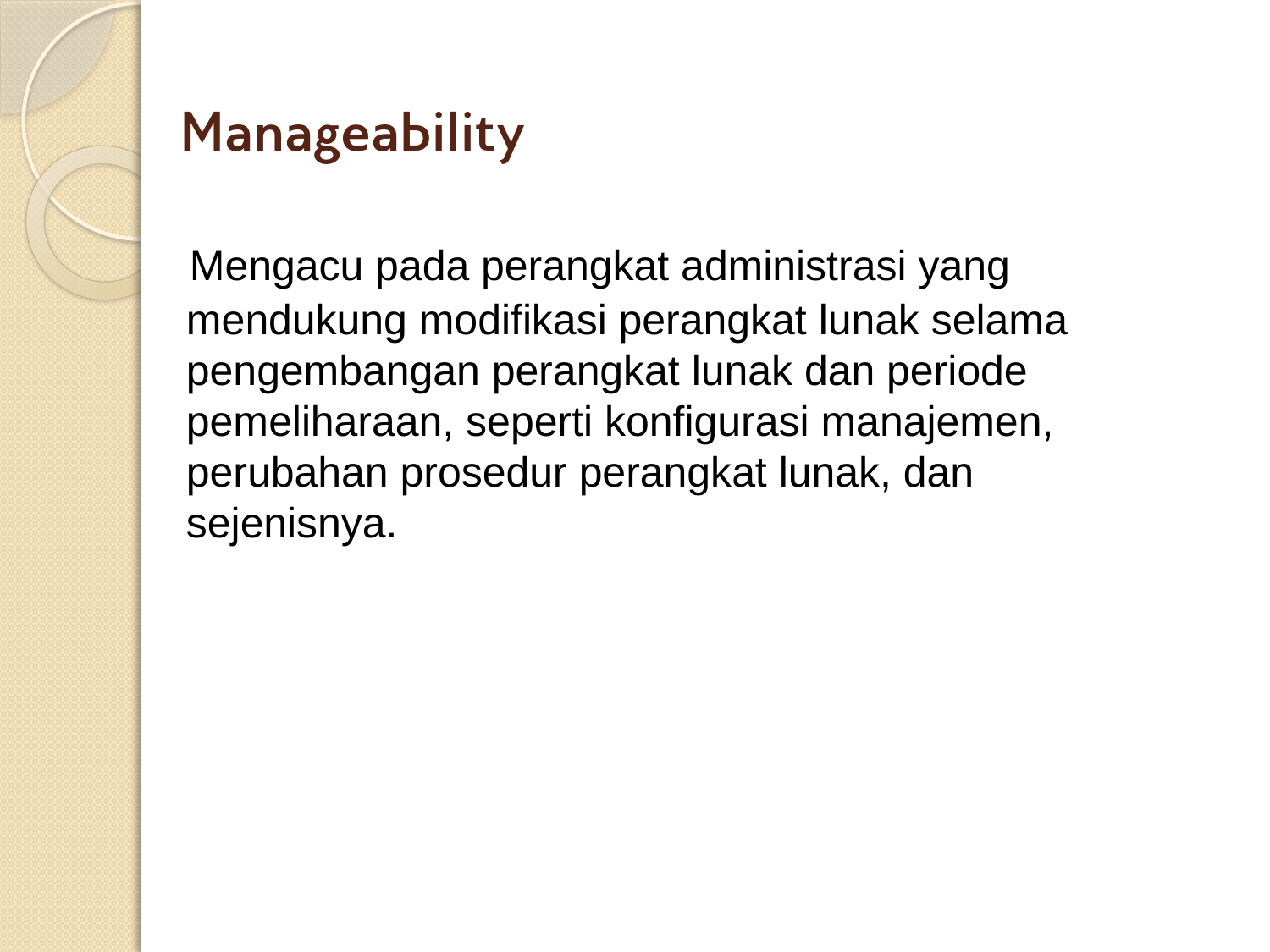

# Manageability
 Mengacu pada perangkat administrasi yang mendukung modifikasi perangkat lunak selama pengembangan perangkat lunak dan periode pemeliharaan, seperti konfigurasi manajemen, perubahan prosedur perangkat lunak, dan sejenisnya.